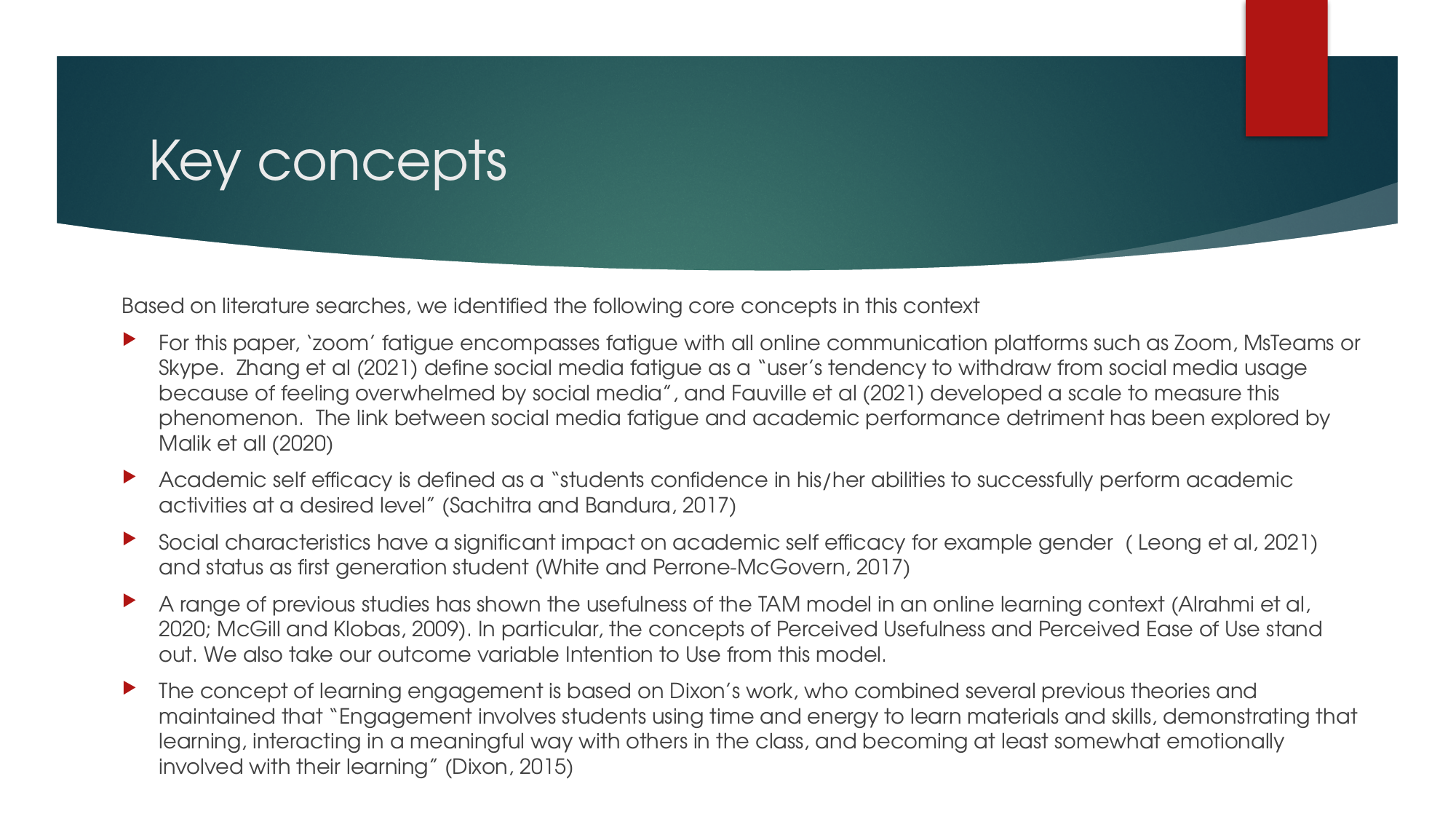

# Key concepts
Based on literature searches, we identified the following core concepts in this context
For this paper, ‘zoom’ fatigue encompasses fatigue with all online communication platforms such as Zoom, MsTeams or Skype.  Zhang et al (2021) define social media fatigue as a “user’s tendency to withdraw from social media usage because of feeling overwhelmed by social media”, and Fauville et al (2021) developed a scale to measure this phenomenon.  The link between social media fatigue and academic performance detriment has been explored by Malik et all (2020)
Academic self efficacy is defined as a “students confidence in his/her abilities to successfully perform academic activities at a desired level” (Sachitra and Bandura, 2017)
Social characteristics have a significant impact on academic self efficacy for example gender  ( Leong et al, 2021) and status as first generation student (White and Perrone-McGovern, 2017)
A range of previous studies has shown the usefulness of the TAM model in an online learning context (Alrahmi et al, 2020; McGill and Klobas, 2009). In particular, the concepts of Perceived Usefulness and Perceived Ease of Use stand out. We also take our outcome variable Intention to Use from this model.
The concept of learning engagement is based on Dixon’s work, who combined several previous theories and maintained that “Engagement involves students using time and energy to learn materials and skills, demonstrating that learning, interacting in a meaningful way with others in the class, and becoming at least somewhat emotionally involved with their learning” (Dixon, 2015)